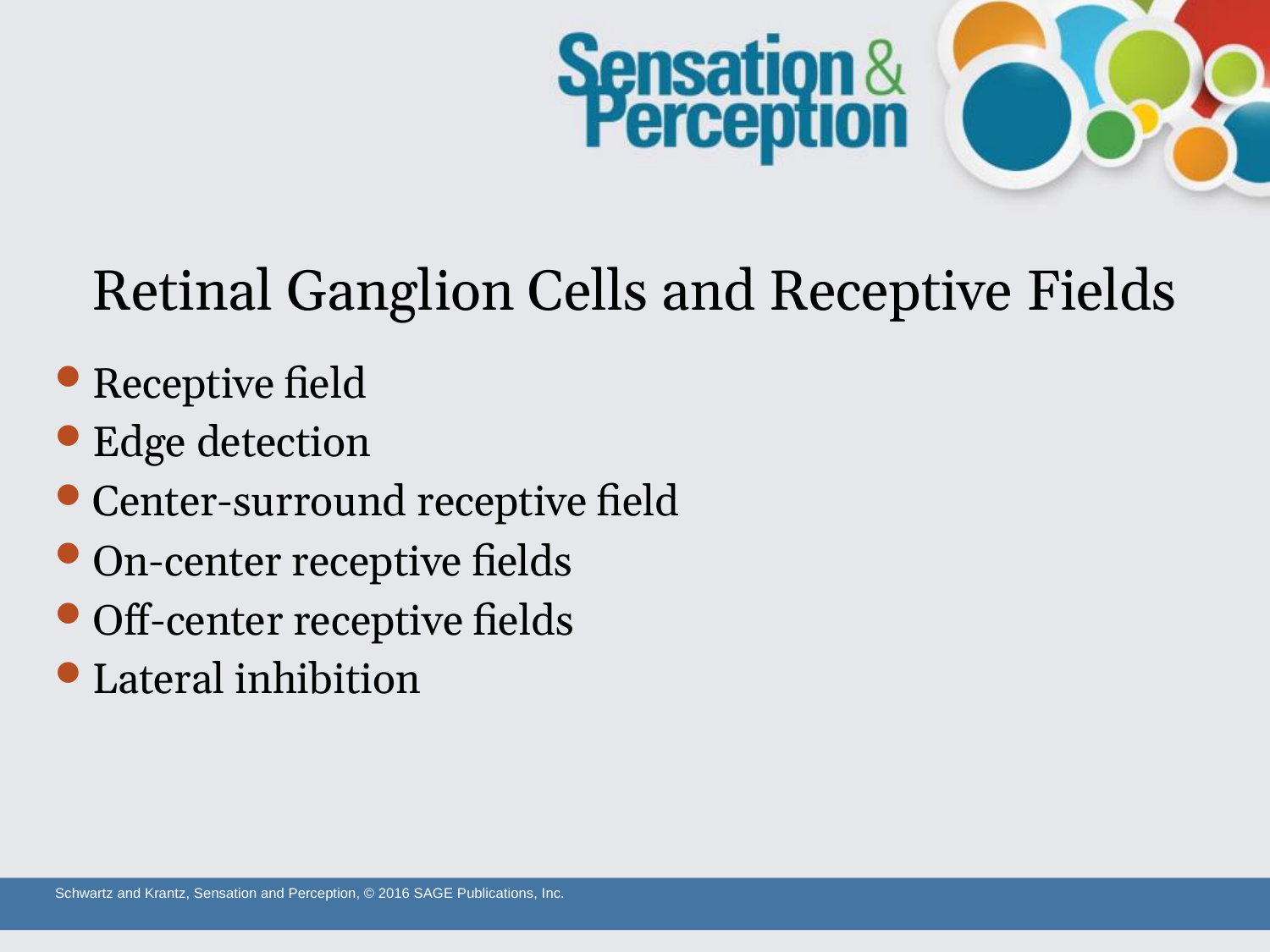

# Retinal Ganglion Cells and Receptive Fields
Receptive field
Edge detection
Center-surround receptive field
On-center receptive fields
Off-center receptive fields
Lateral inhibition
Schwartz and Krantz, Sensation and Perception, © 2016 SAGE Publications, Inc.